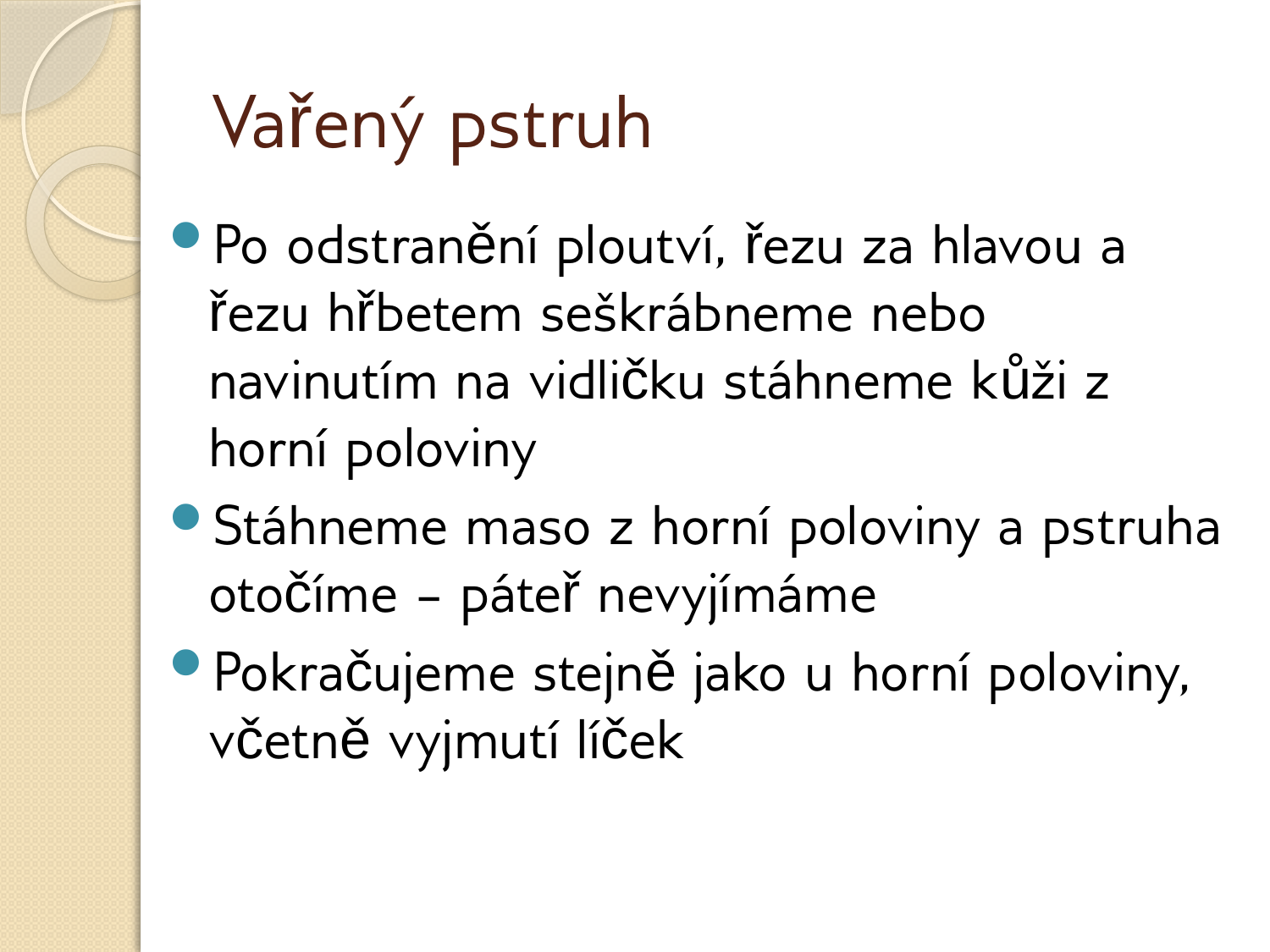

# Vařený pstruh
Po odstranění ploutví, řezu za hlavou a řezu hřbetem seškrábneme nebo navinutím na vidličku stáhneme kůži z horní poloviny
Stáhneme maso z horní poloviny a pstruha otočíme – páteř nevyjímáme
Pokračujeme stejně jako u horní poloviny, včetně vyjmutí líček